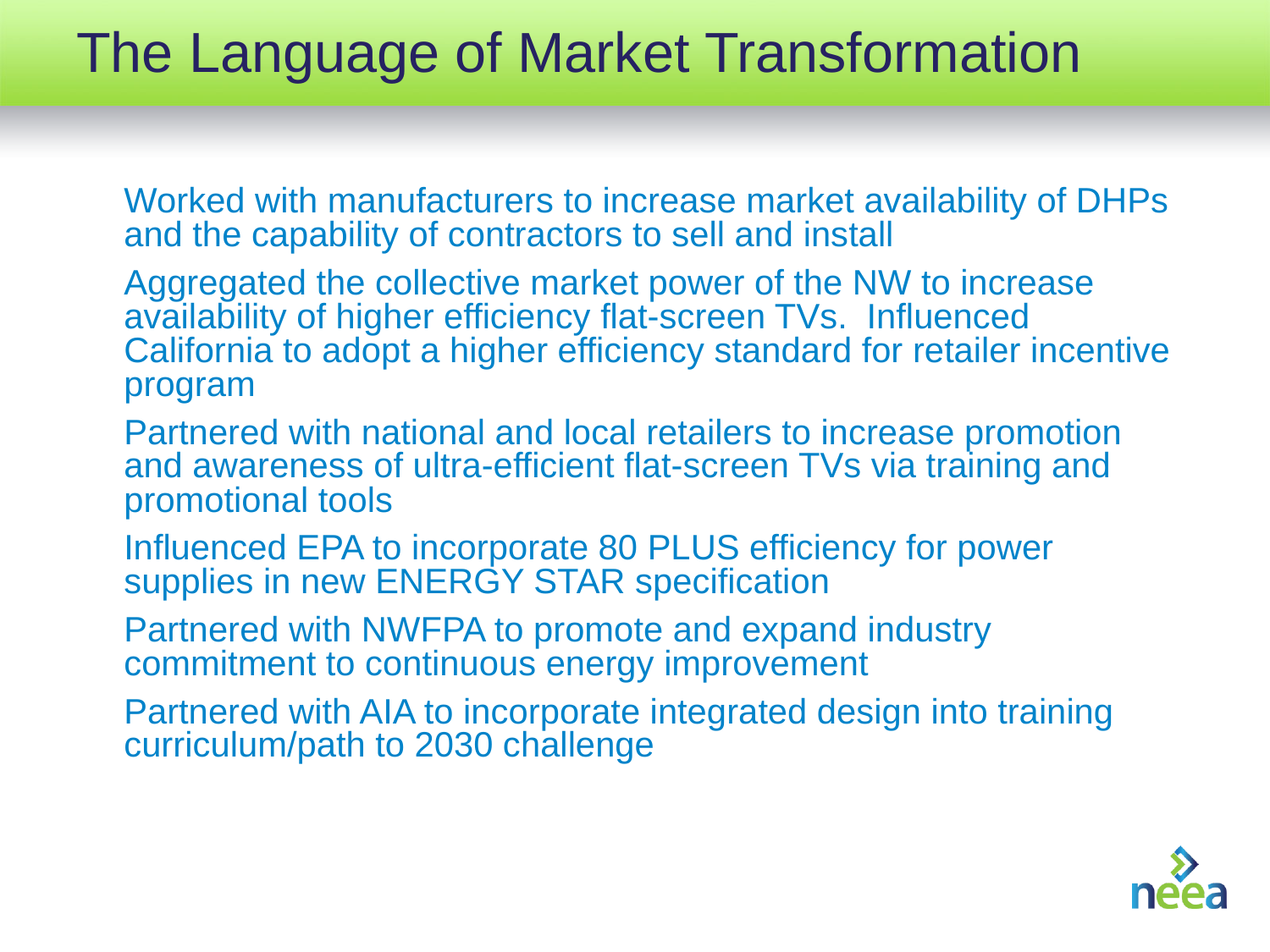

# The Language of Market Transformation
Worked with manufacturers to increase market availability of DHPs and the capability of contractors to sell and install
Aggregated the collective market power of the NW to increase availability of higher efficiency flat-screen TVs.  Influenced California to adopt a higher efficiency standard for retailer incentive program
Partnered with national and local retailers to increase promotion and awareness of ultra-efficient flat-screen TVs via training and promotional tools
Influenced EPA to incorporate 80 PLUS efficiency for power supplies in new ENERGY STAR specification
Partnered with NWFPA to promote and expand industry commitment to continuous energy improvement
Partnered with AIA to incorporate integrated design into training curriculum/path to 2030 challenge